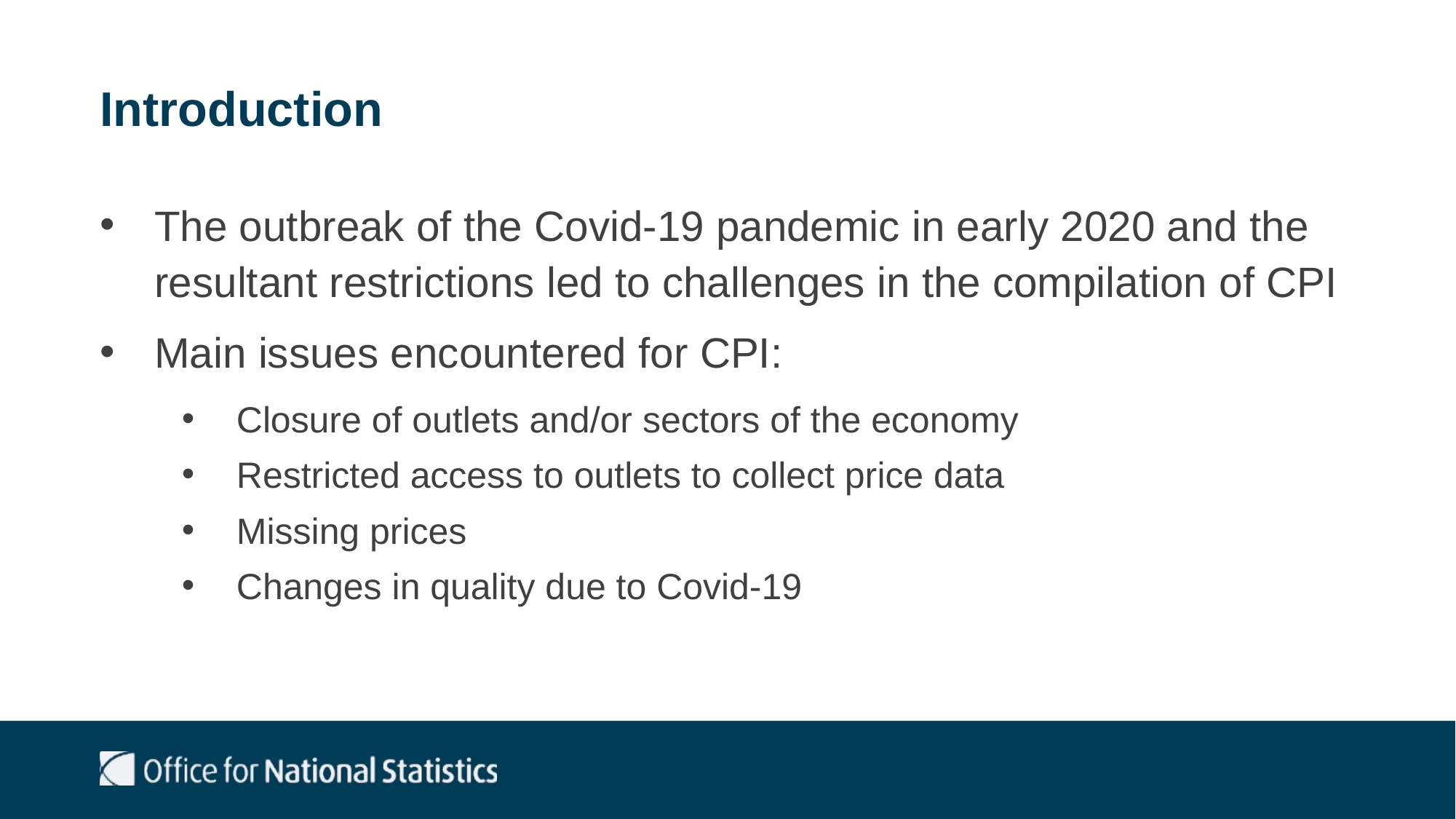

# Introduction
The outbreak of the Covid-19 pandemic in early 2020 and the resultant restrictions led to challenges in the compilation of CPI
Main issues encountered for CPI:
Closure of outlets and/or sectors of the economy
Restricted access to outlets to collect price data
Missing prices
Changes in quality due to Covid-19